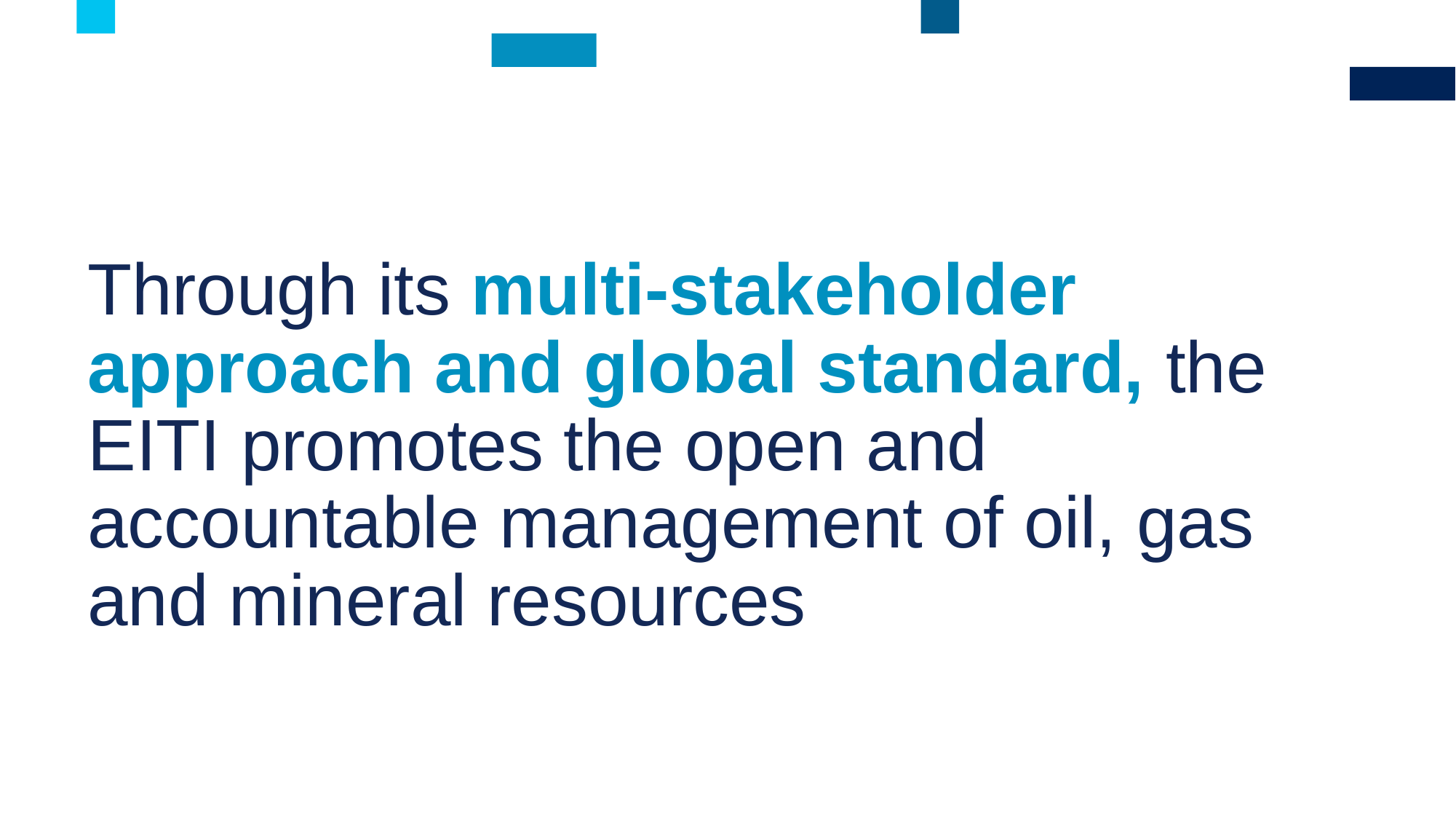

# Through its multi-stakeholder approach and global standard, the EITI promotes the open and accountable management of oil, gas and mineral resources